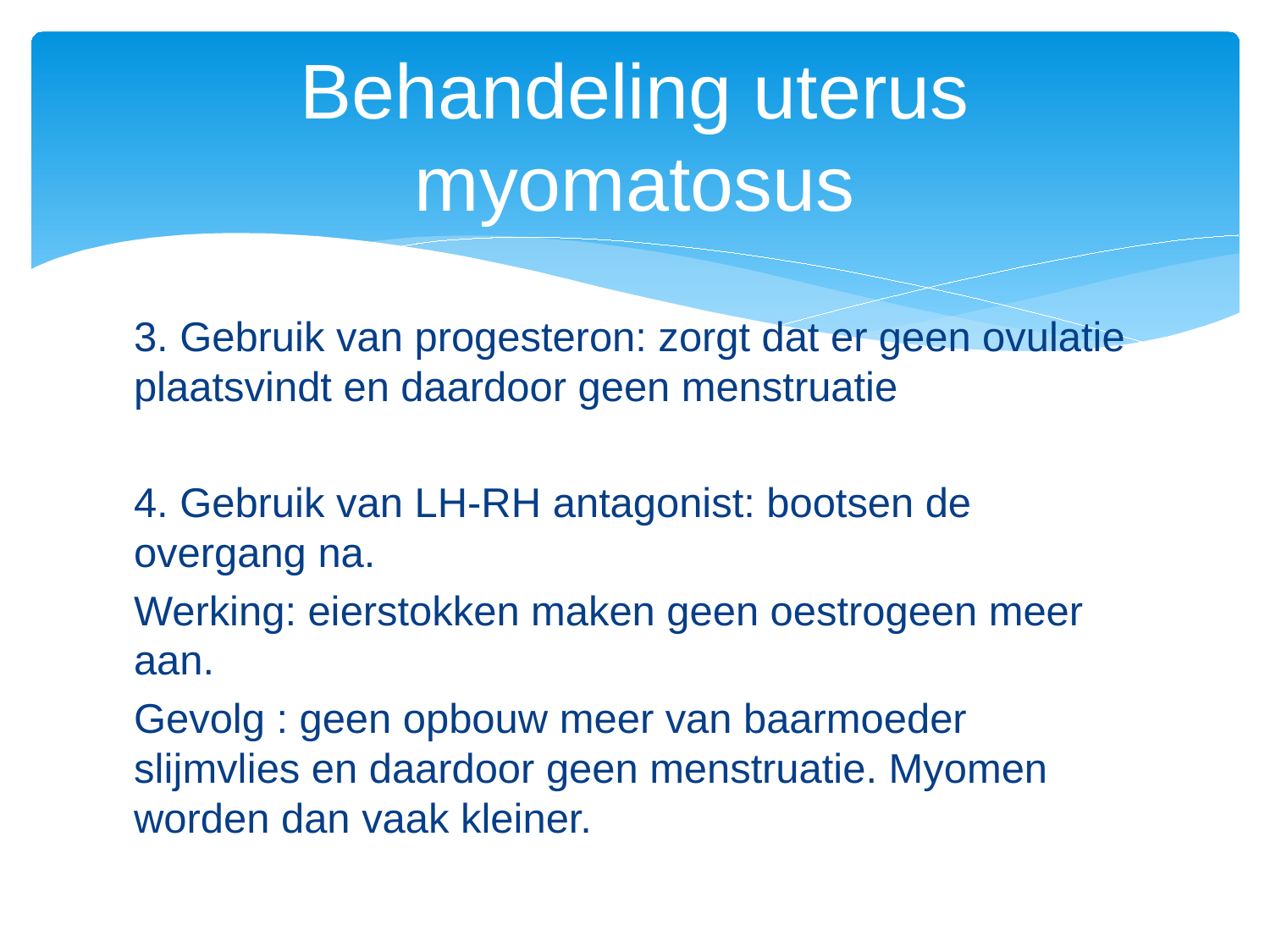

# Behandeling uterus myomatosus

3. Gebruik van progesteron: zorgt dat er geen ovulatie plaatsvindt en daardoor geen menstruatie

4. Gebruik van LH-RH antagonist: bootsen de overgang na.
Werking: eierstokken maken geen oestrogeen meer aan.
Gevolg : geen opbouw meer van baarmoeder slijmvlies en daardoor geen menstruatie. Myomen worden dan vaak kleiner.